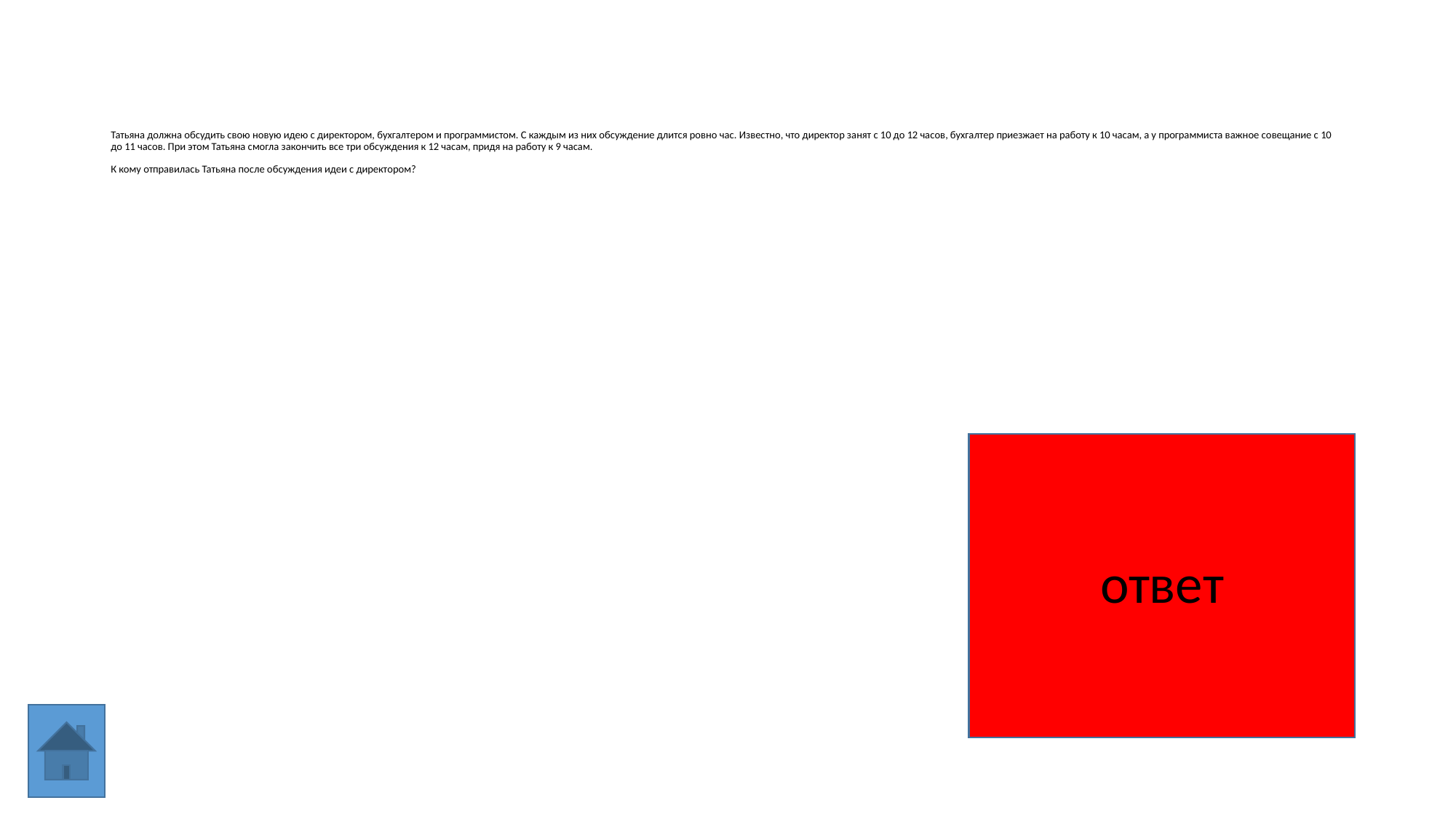

# Татьяна должна обсудить свою новую идею с директором, бухгалтером и программистом. С каждым из них обсуждение длится ровно час. Известно, что директор занят с 10 до 12 часов, бухгалтер приезжает на работу к 10 часам, а у программиста важное совещание с 10 до 11 часов. При этом Татьяна смогла закончить все три обсуждения к 12 часам, придя на работу к 9 часам.   К кому отправилась Татьяна после обсуждения идеи с директором?
ответ